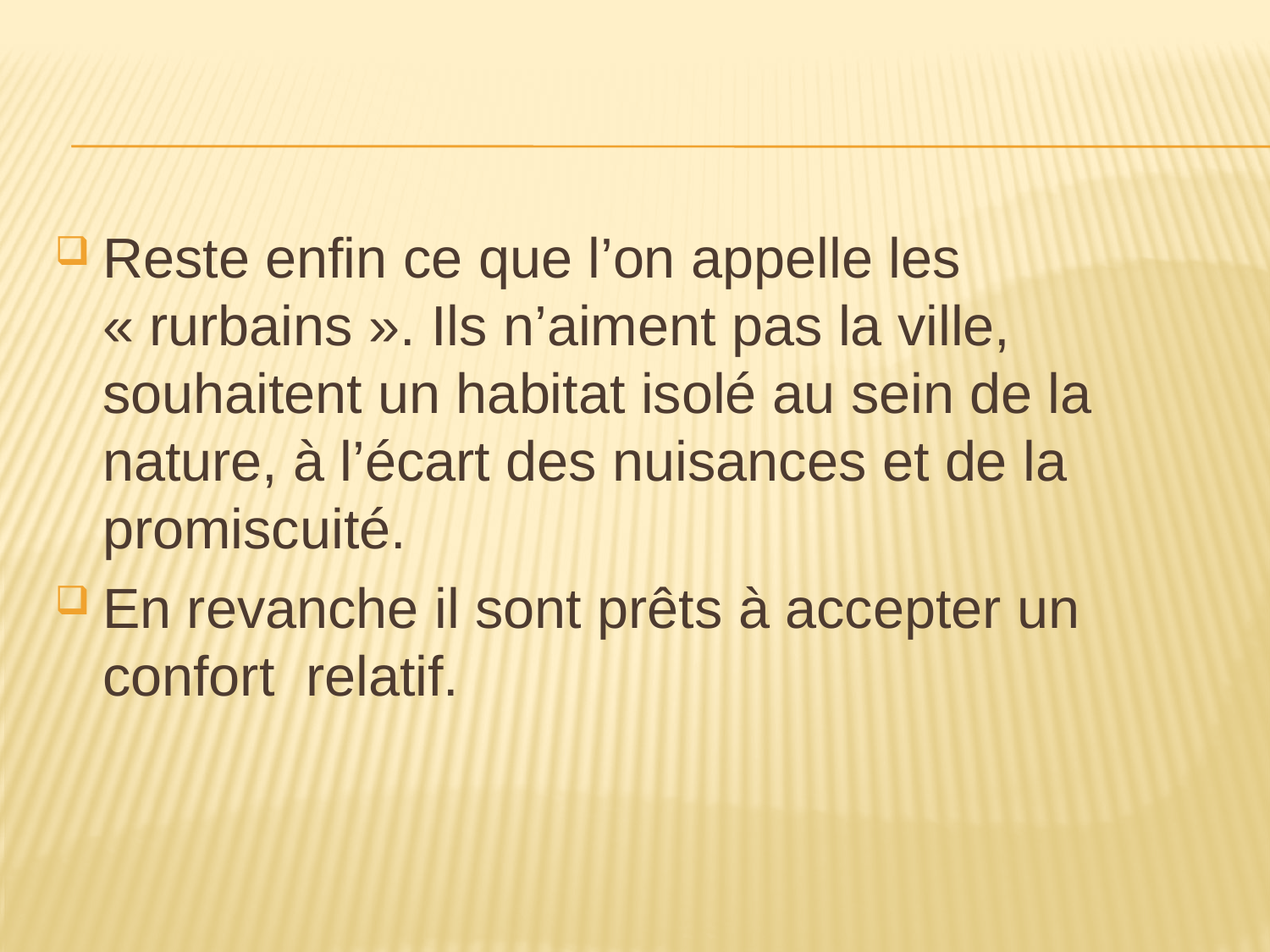

#
Reste enfin ce que l’on appelle les « rurbains ». Ils n’aiment pas la ville, souhaitent un habitat isolé au sein de la nature, à l’écart des nuisances et de la promiscuité.
En revanche il sont prêts à accepter un confort  relatif.